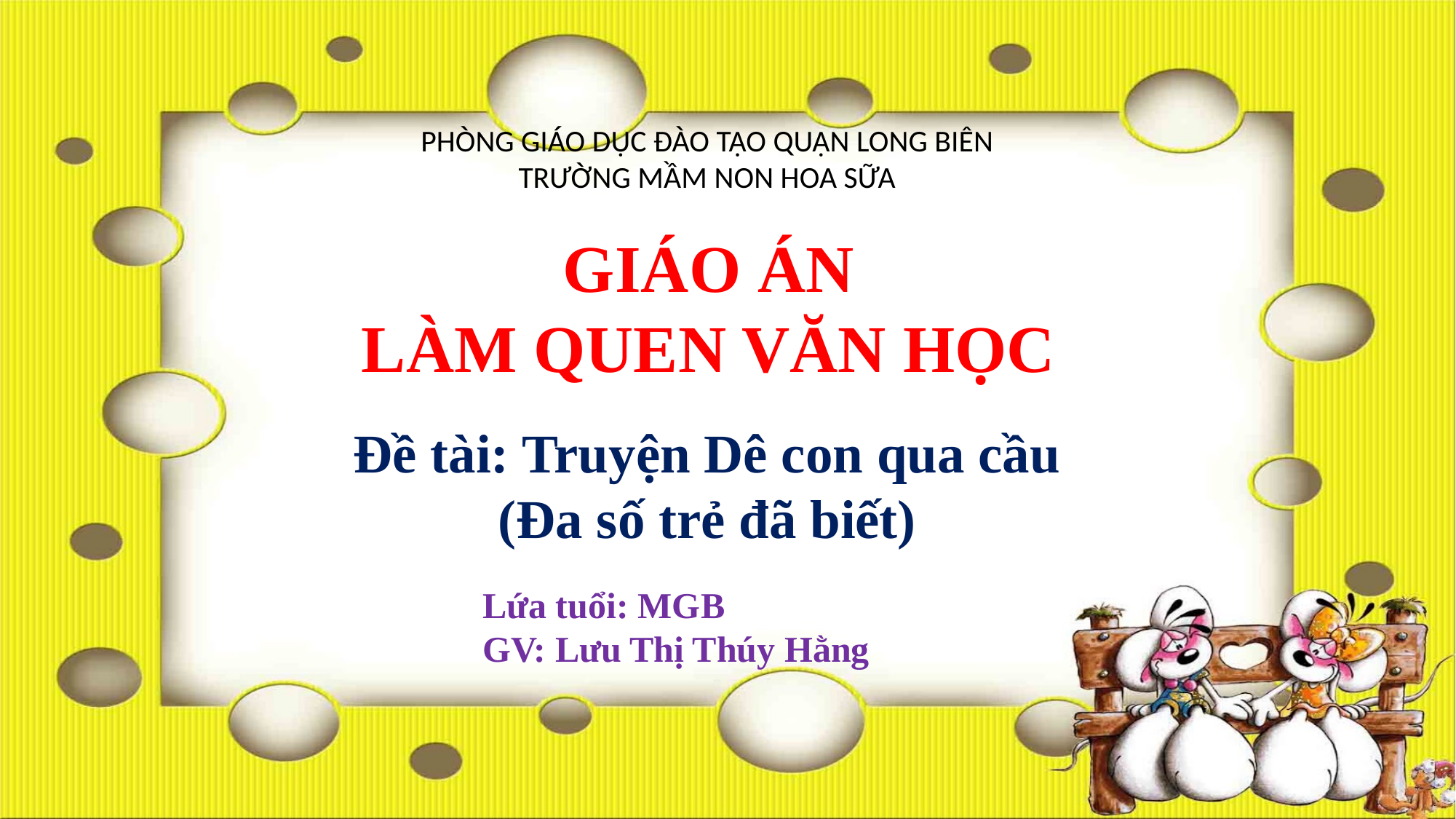

PHÒNG GIÁO DỤC ĐÀO TẠO QUẬN LONG BIÊN
TRƯỜNG MẦM NON HOA SỮA
GIÁO ÁN
LÀM QUEN VĂN HỌC
Đề tài: Truyện Dê con qua cầu
(Đa số trẻ đã biết)
Lứa tuổi: MGB
GV: Lưu Thị Thúy Hằng